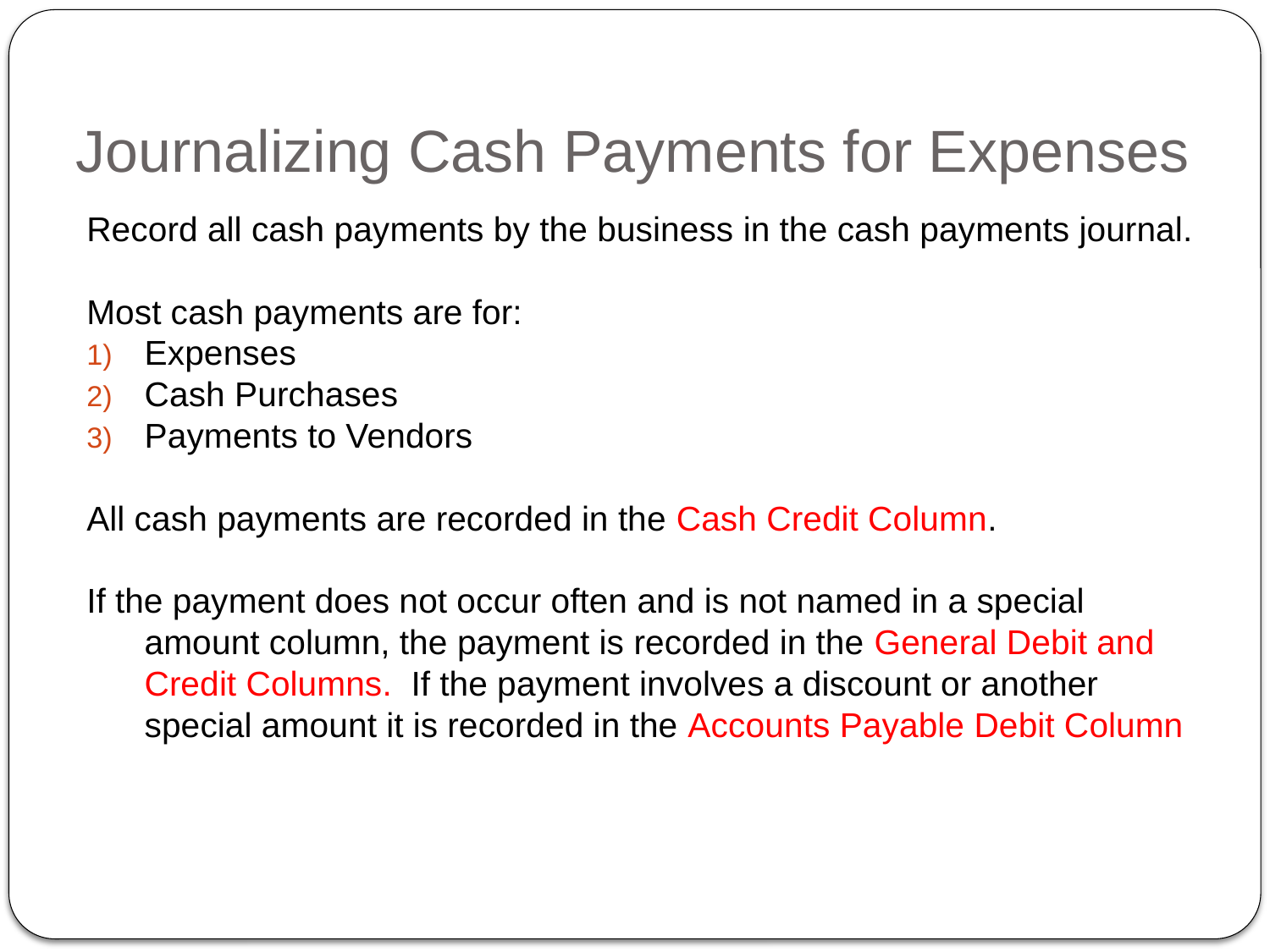

# Journalizing Cash Payments for Expenses
Record all cash payments by the business in the cash payments journal.

Most cash payments are for:
Expenses
Cash Purchases
Payments to Vendors

All cash payments are recorded in the Cash Credit Column.

If the payment does not occur often and is not named in a special amount column, the payment is recorded in the General Debit and Credit Columns.  If the payment involves a discount or another special amount it is recorded in the Accounts Payable Debit Column